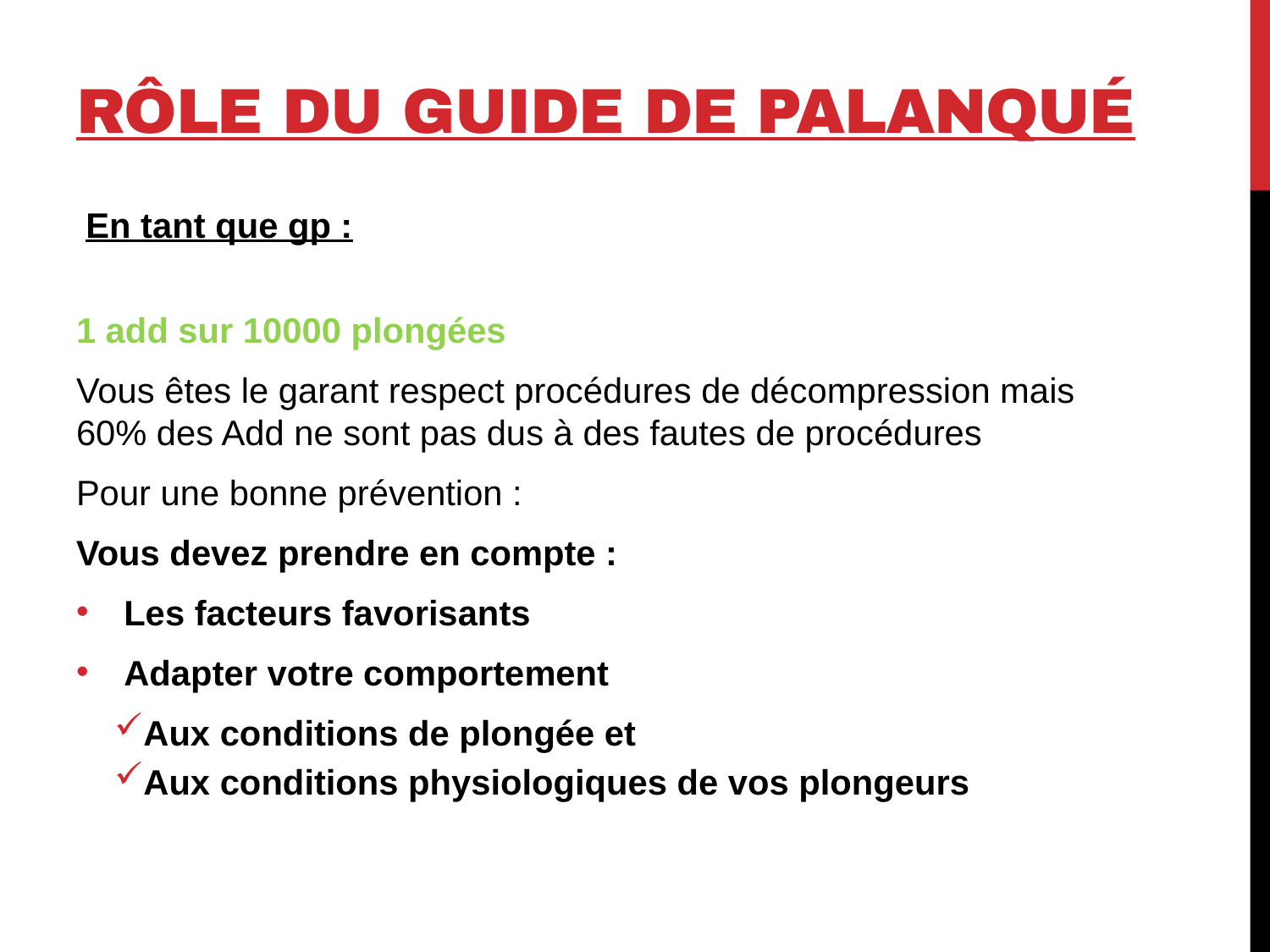

# Rôle du guide de palanqué
 En tant que gp :

1 add sur 10000 plongées
Vous êtes le garant respect procédures de décompression mais 60% des Add ne sont pas dus à des fautes de procédures
Pour une bonne prévention :
Vous devez prendre en compte :
Les facteurs favorisants
Adapter votre comportement
Aux conditions de plongée et
Aux conditions physiologiques de vos plongeurs